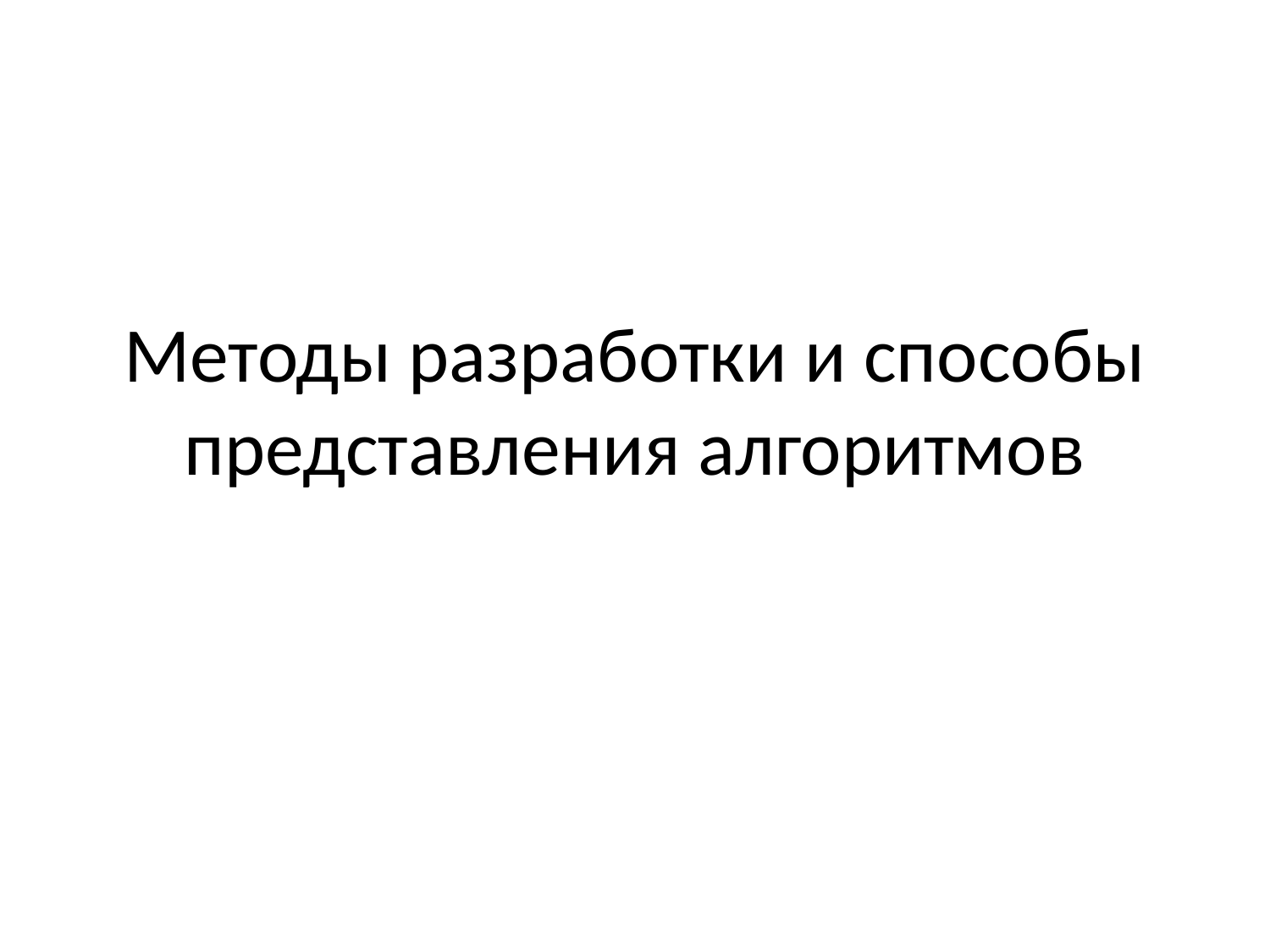

# Методы разработки и способы представления алгоритмов